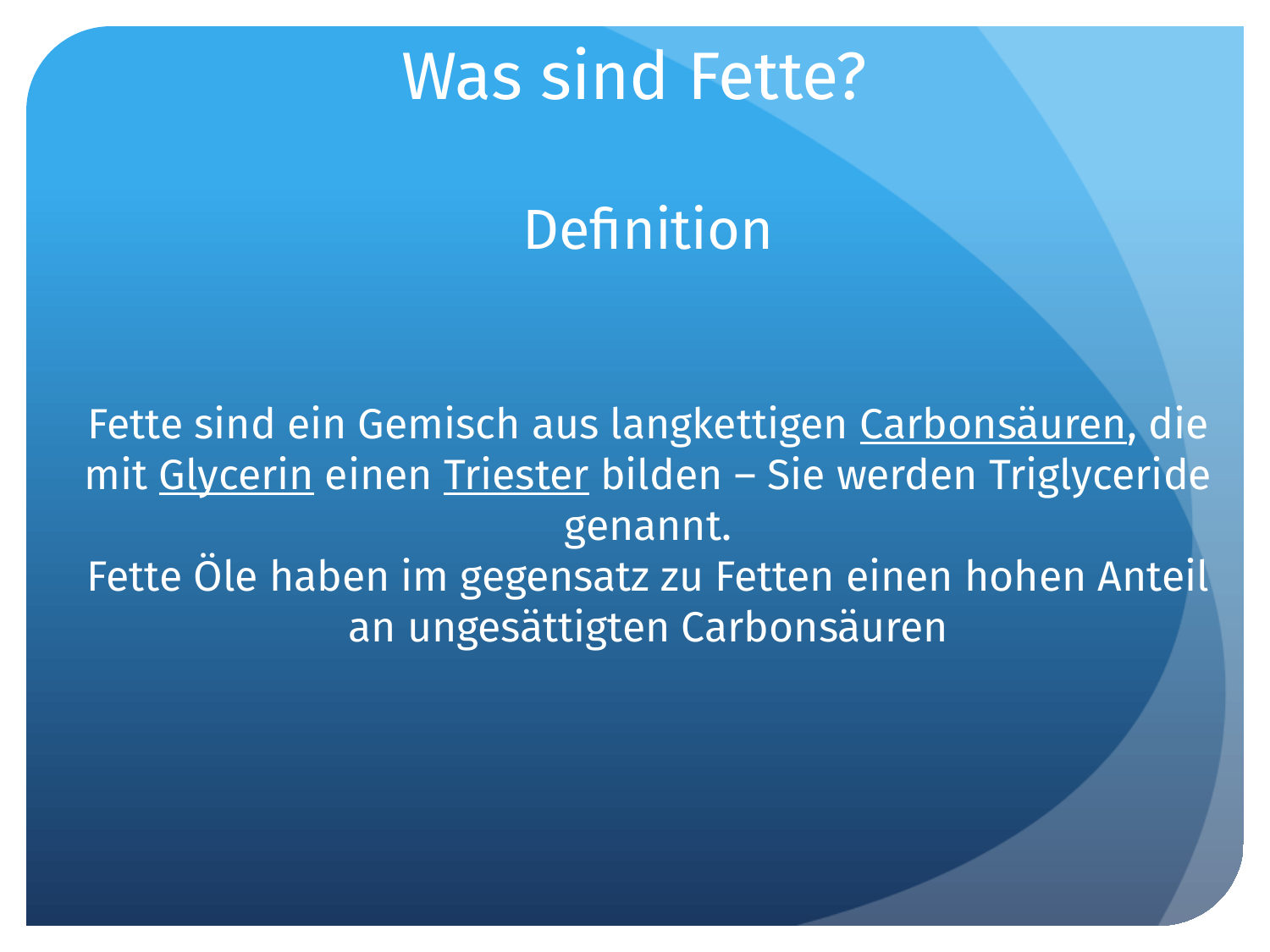

# Was sind Fette?

Definition

Fette sind ein Gemisch aus langkettigen Carbonsäuren, die mit Glycerin einen Triester bilden – Sie werden Triglyceride genannt.
Fette Öle haben im gegensatz zu Fetten einen hohen Anteil an ungesättigten Carbonsäuren